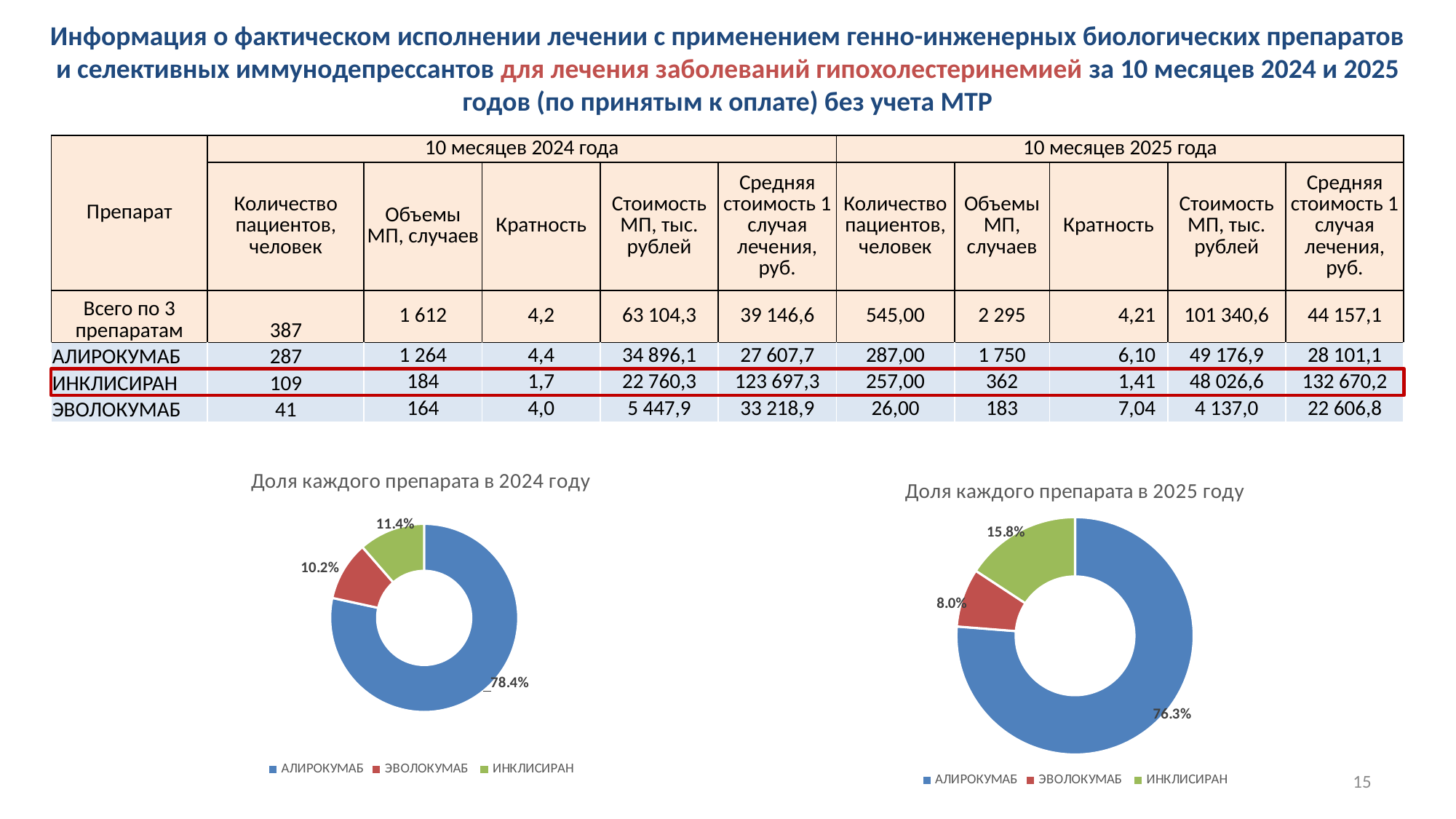

Информация о фактическом исполнении лечении с применением генно-инженерных биологических препаратов и селективных иммунодепрессантов для лечения заболеваний гипохолестеринемией за 10 месяцев 2024 и 2025 годов (по принятым к оплате) без учета МТР
| Препарат | 10 месяцев 2024 года |  |  |  |  | 10 месяцев 2025 года |  |  |  |  |
| --- | --- | --- | --- | --- | --- | --- | --- | --- | --- | --- |
|  | Количество пациентов, человек | Объемы МП, случаев | Кратность | Стоимость МП, тыс. рублей | Средняя стоимость 1 случая лечения, руб. | Количество пациентов, человек | Объемы МП, случаев | Кратность | Стоимость МП, тыс. рублей | Средняя стоимость 1 случая лечения, руб. |
| Всего по 3 препаратам | 387 | 1 612 | 4,2 | 63 104,3 | 39 146,6 | 545,00 | 2 295 | 4,21 | 101 340,6 | 44 157,1 |
| АЛИРОКУМАБ | 287 | 1 264 | 4,4 | 34 896,1 | 27 607,7 | 287,00 | 1 750 | 6,10 | 49 176,9 | 28 101,1 |
| ИНКЛИСИРАН | 109 | 184 | 1,7 | 22 760,3 | 123 697,3 | 257,00 | 362 | 1,41 | 48 026,6 | 132 670,2 |
| ЭВОЛОКУМАБ | 41 | 164 | 4,0 | 5 447,9 | 33 218,9 | 26,00 | 183 | 7,04 | 4 137,0 | 22 606,8 |

### Chart: Доля каждого препарата в 2024 году

| Category |  |
|---|---|
| АЛИРОКУМАБ | 0.7841191066997518 |
| ЭВОЛОКУМАБ  | 0.10173697270471464 |
| ИНКЛИСИРАН | 0.1141439205955335 |

### Chart: Доля каждого препарата в 2025 году

| Category |  |
|---|---|
| АЛИРОКУМАБ | 0.7625272331154684 |
| ЭВОЛОКУМАБ  | 0.07973856209150326 |
| ИНКЛИСИРАН | 0.15773420479302833 |
15